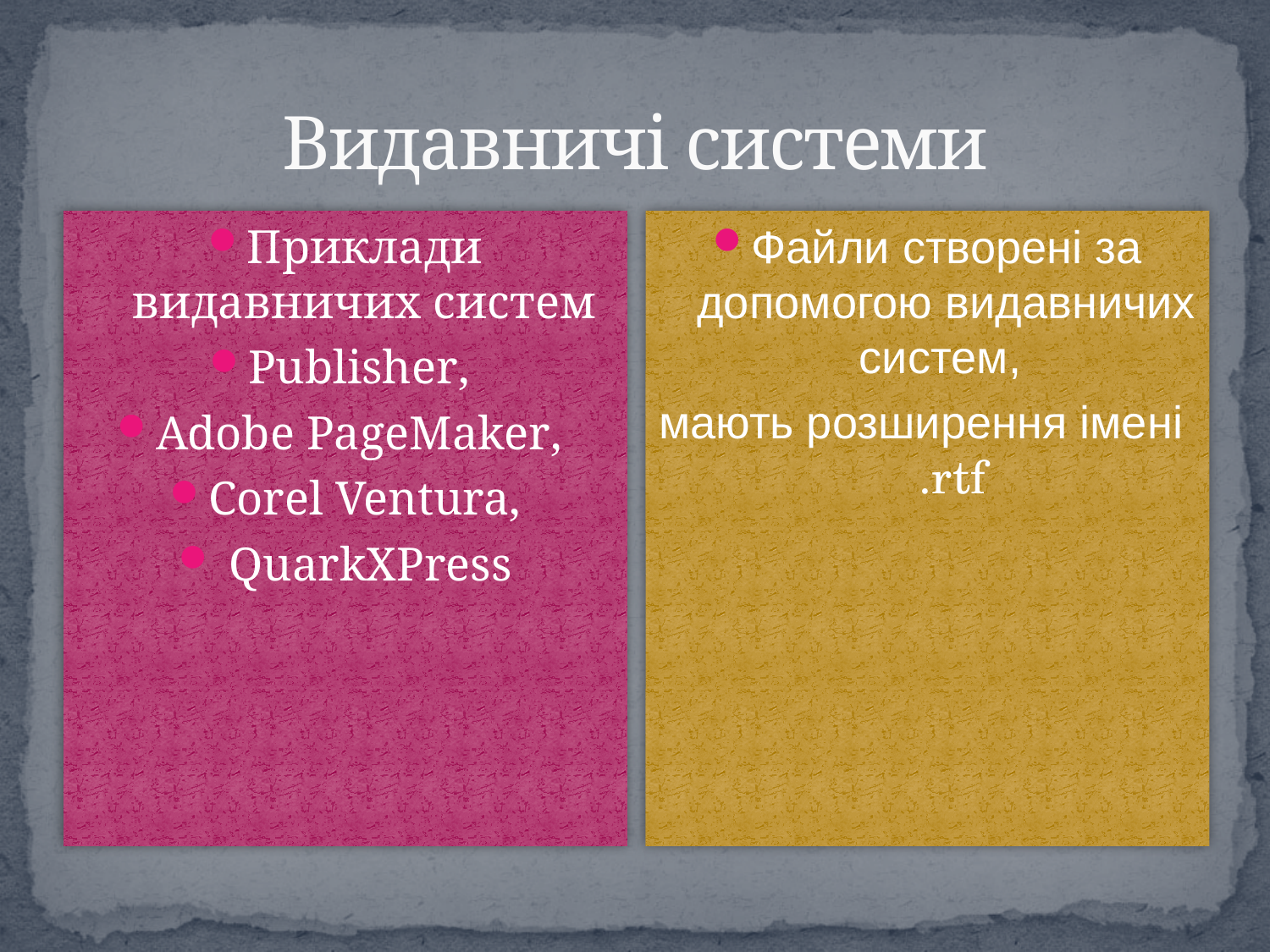

# Видавничі системи
Приклади видавничих систем
Publisher,
Adobe PageMaker,
Corel Ventura,
 QuarkXPress

Файли створені за допомогою видавничих систем,
мають розширення імені   .rtf